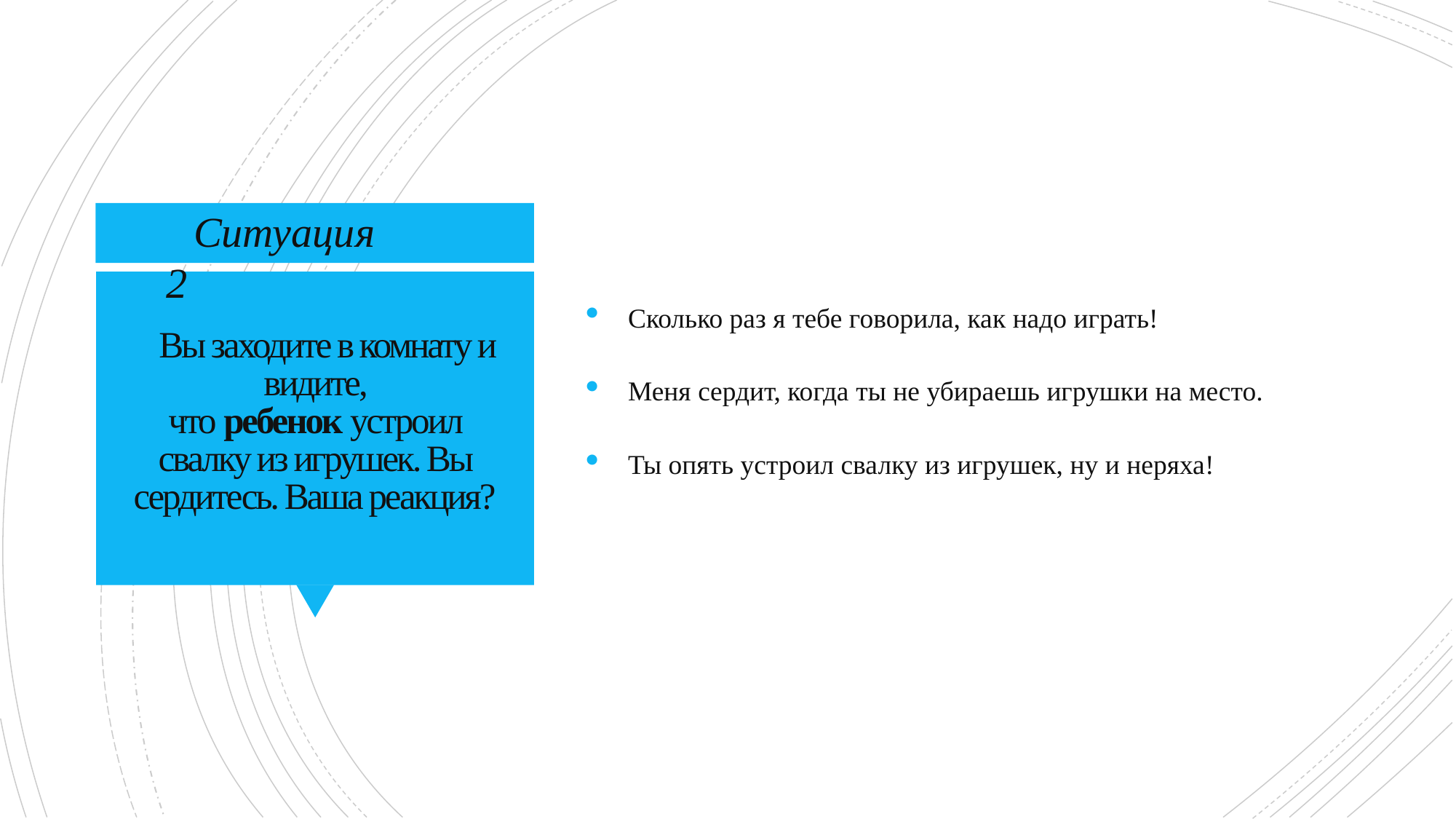

Сколько раз я тебе говорила, как надо играть!
Меня сердит, когда ты не убираешь игрушки на место.
Ты опять устроил свалку из игрушек, ну и неряха!

Ситуация 2
# Вы заходите в комнату и видите, что ребенок устроил свалку из игрушек. Вы сердитесь. Ваша реакция?